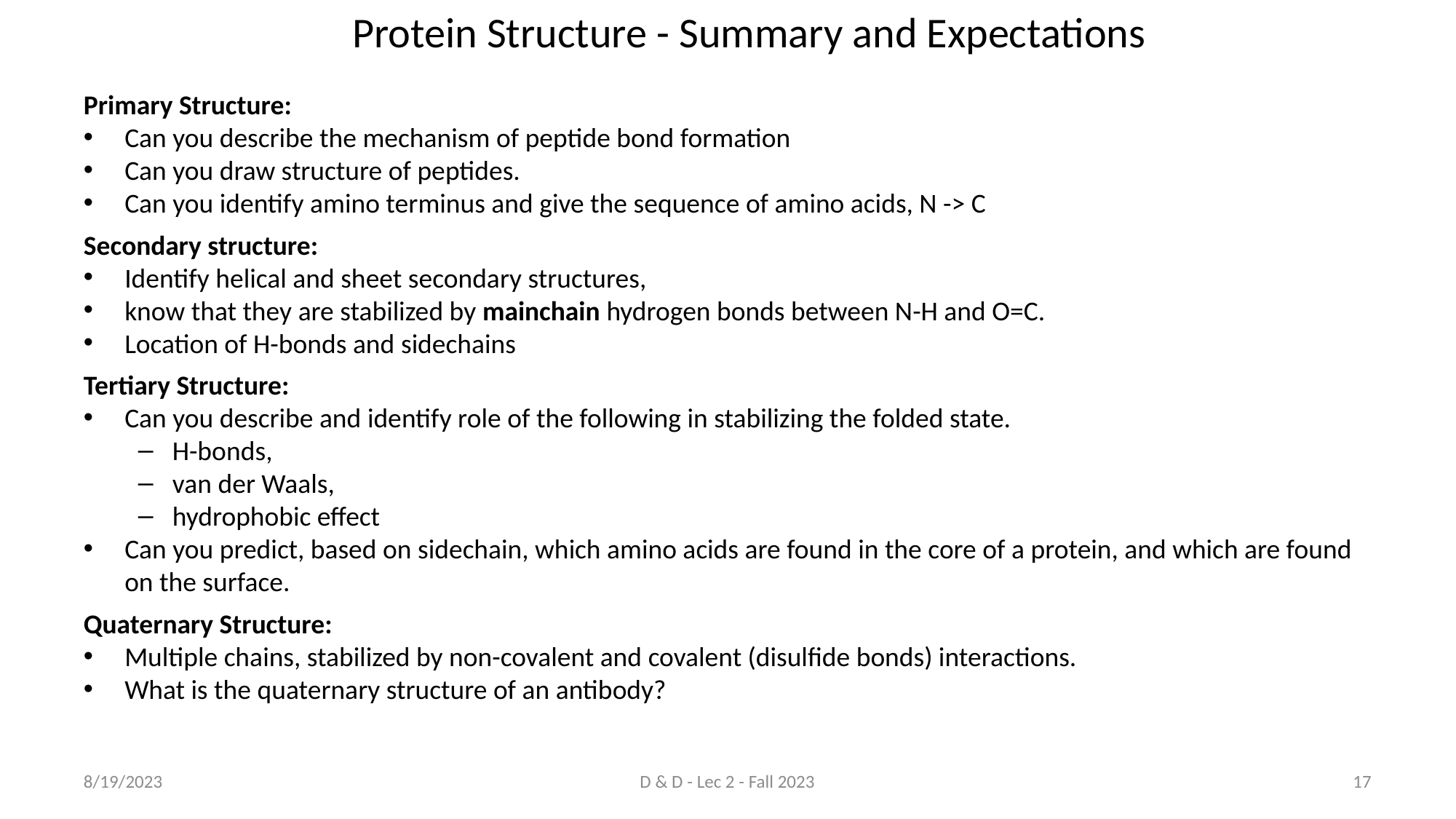

Protein Structure - Summary and Expectations
Primary Structure:
Can you describe the mechanism of peptide bond formation
Can you draw structure of peptides.
Can you identify amino terminus and give the sequence of amino acids, N -> C
Secondary structure:
Identify helical and sheet secondary structures,
know that they are stabilized by mainchain hydrogen bonds between N-H and O=C.
Location of H-bonds and sidechains
Tertiary Structure:
Can you describe and identify role of the following in stabilizing the folded state.
H-bonds,
van der Waals,
hydrophobic effect
Can you predict, based on sidechain, which amino acids are found in the core of a protein, and which are found on the surface.
Quaternary Structure:
Multiple chains, stabilized by non-covalent and covalent (disulfide bonds) interactions.
What is the quaternary structure of an antibody?
8/19/2023
D & D - Lec 2 - Fall 2023
17